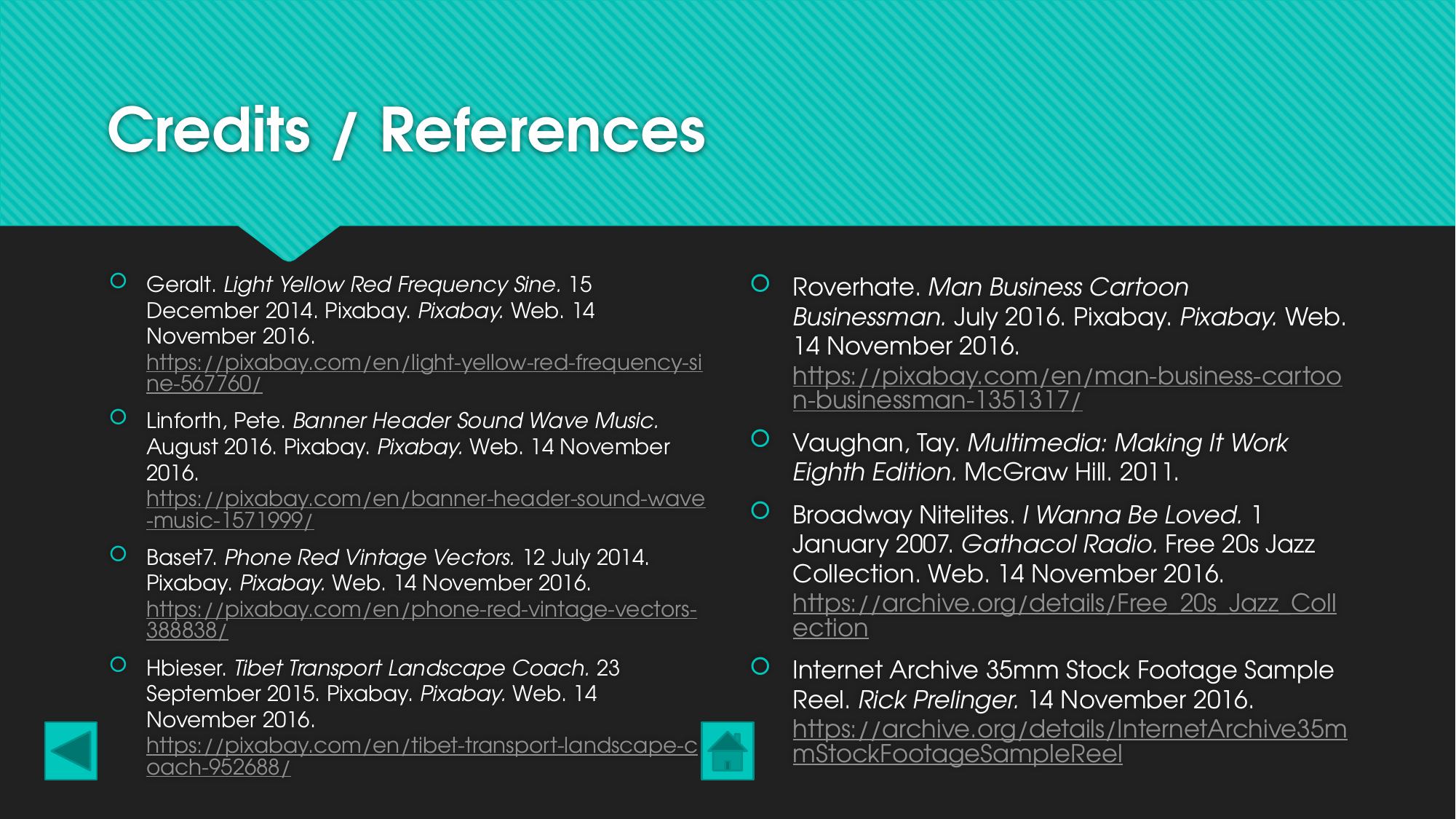

# Credits / References
Geralt. Light Yellow Red Frequency Sine. 15 December 2014. Pixabay. Pixabay. Web. 14 November 2016. https://pixabay.com/en/light-yellow-red-frequency-sine-567760/
Linforth, Pete. Banner Header Sound Wave Music. August 2016. Pixabay. Pixabay. Web. 14 November 2016. https://pixabay.com/en/banner-header-sound-wave-music-1571999/
Baset7. Phone Red Vintage Vectors. 12 July 2014. Pixabay. Pixabay. Web. 14 November 2016. https://pixabay.com/en/phone-red-vintage-vectors-388838/
Hbieser. Tibet Transport Landscape Coach. 23 September 2015. Pixabay. Pixabay. Web. 14 November 2016. https://pixabay.com/en/tibet-transport-landscape-coach-952688/

Roverhate. Man Business Cartoon Businessman. July 2016. Pixabay. Pixabay. Web. 14 November 2016. https://pixabay.com/en/man-business-cartoon-businessman-1351317/
Vaughan, Tay. Multimedia: Making It Work Eighth Edition. McGraw Hill. 2011.
Broadway Nitelites. I Wanna Be Loved. 1 January 2007. Gathacol Radio. Free 20s Jazz Collection. Web. 14 November 2016. https://archive.org/details/Free_20s_Jazz_Collection
Internet Archive 35mm Stock Footage Sample Reel. Rick Prelinger. 14 November 2016. https://archive.org/details/InternetArchive35mmStockFootageSampleReel